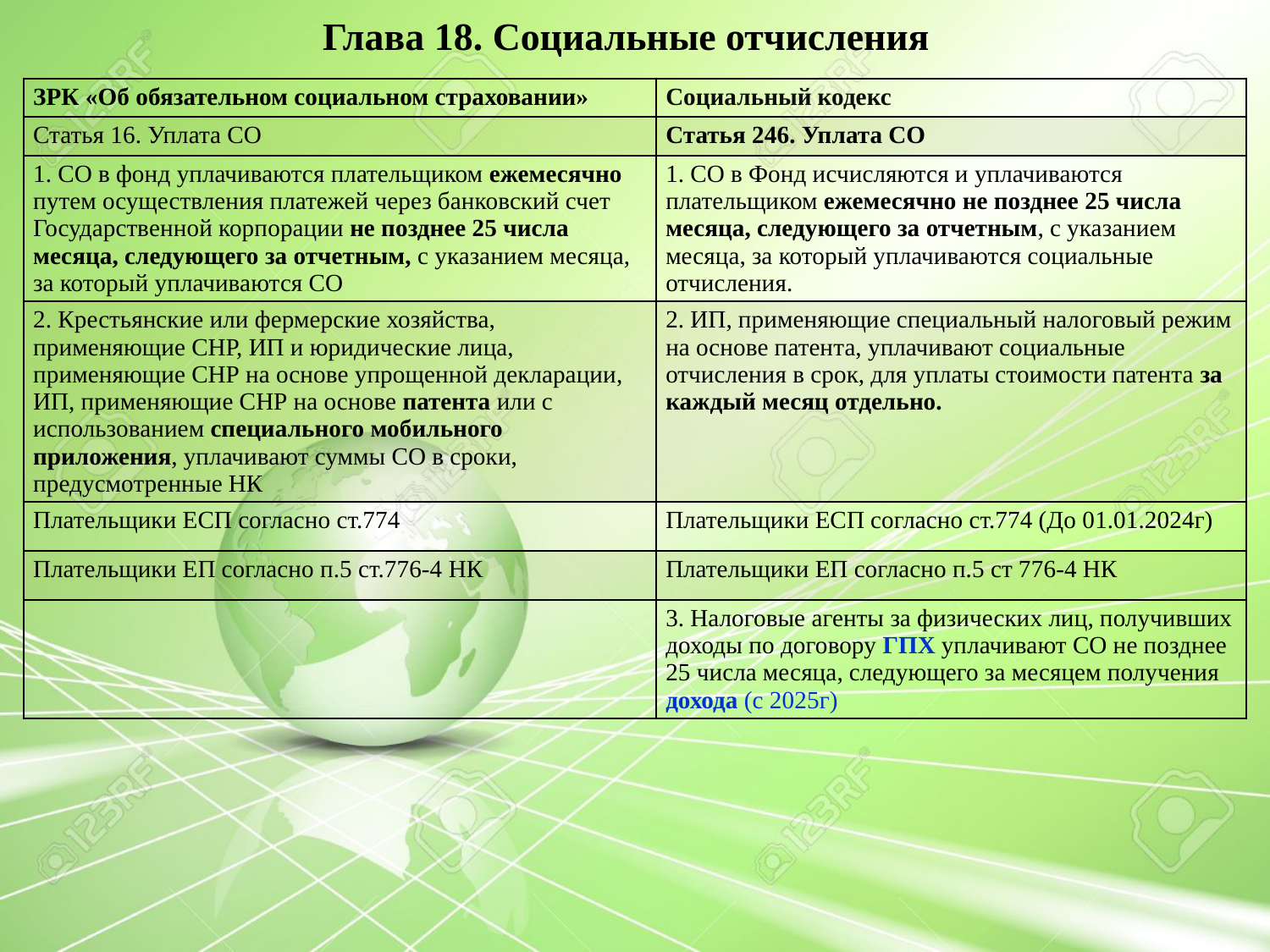

Глава 18. Социальные отчисления
| ЗРК «Об обязательном социальном страховании» | Социальный кодекс |
| --- | --- |
| Статья 16. Уплата СО | Статья 246. Уплата СО |
| 1. СО в фонд уплачиваются плательщиком ежемесячно путем осуществления платежей через банковский счет Государственной корпорации не позднее 25 числа месяца, следующего за отчетным, с указанием месяца, за который уплачиваются СО | 1. СО в Фонд исчисляются и уплачиваются плательщиком ежемесячно не позднее 25 числа месяца, следующего за отчетным, с указанием месяца, за который уплачиваются социальные отчисления. |
| 2. Крестьянские или фермерские хозяйства, применяющие СНР, ИП и юридические лица, применяющие СНР на основе упрощенной декларации, ИП, применяющие СНР на основе патента или с использованием специального мобильного приложения, уплачивают суммы СО в сроки, предусмотренные НК | 2. ИП, применяющие специальный налоговый режим на основе патента, уплачивают социальные отчисления в срок, для уплаты стоимости патента за каждый месяц отдельно. |
| Плательщики ЕСП согласно ст.774 | Плательщики ЕСП согласно ст.774 (До 01.01.2024г) |
| Плательщики ЕП согласно п.5 ст.776-4 НК | Плательщики ЕП согласно п.5 ст 776-4 НК |
|  | 3. Налоговые агенты за физических лиц, получивших доходы по договору ГПХ уплачивают СО не позднее 25 числа месяца, следующего за месяцем получения дохода (с 2025г) |